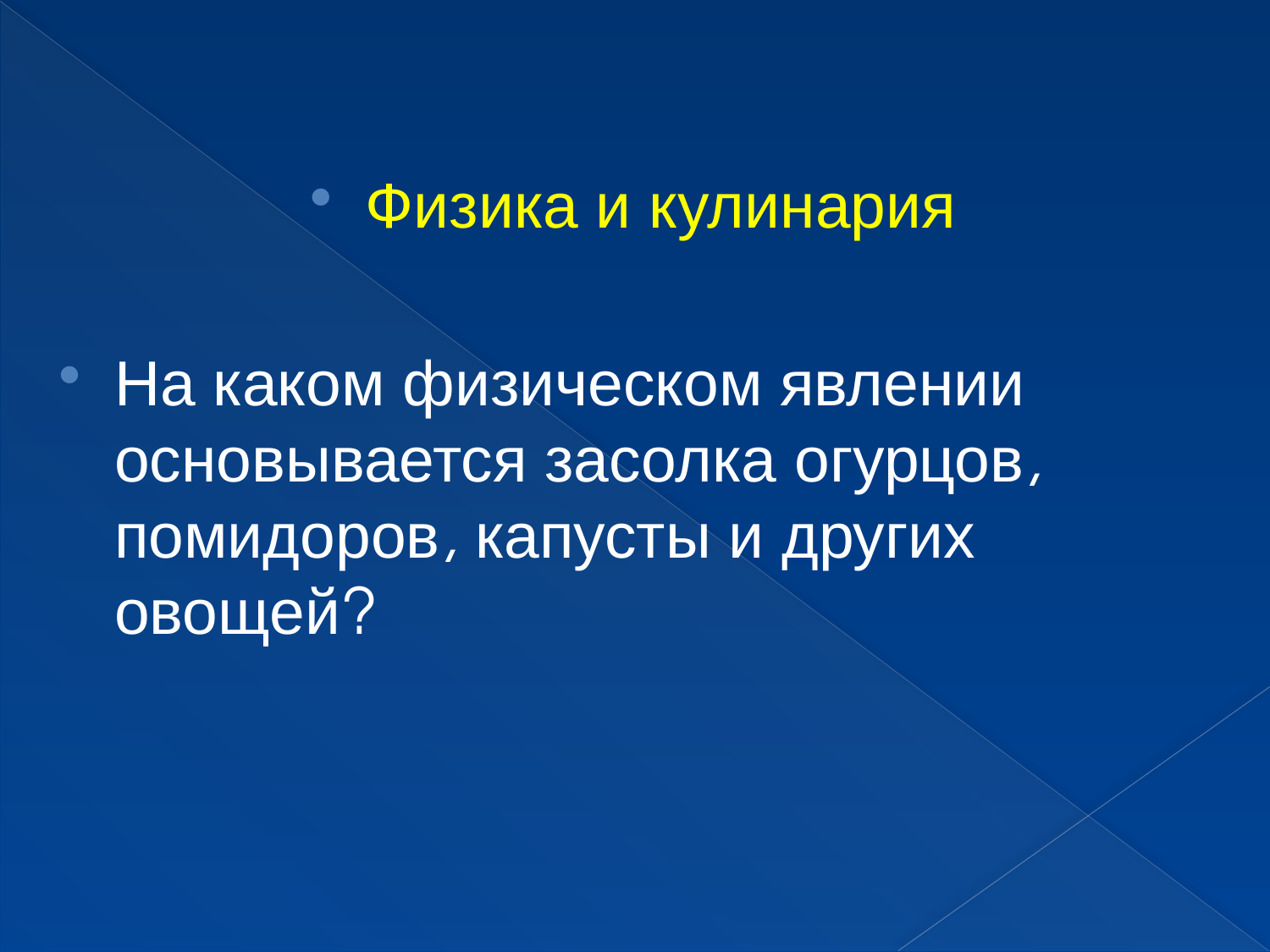

Физика и кулинария

На каком физическом явлении основывается засолка огурцов, помидоров, капусты и других овощей?